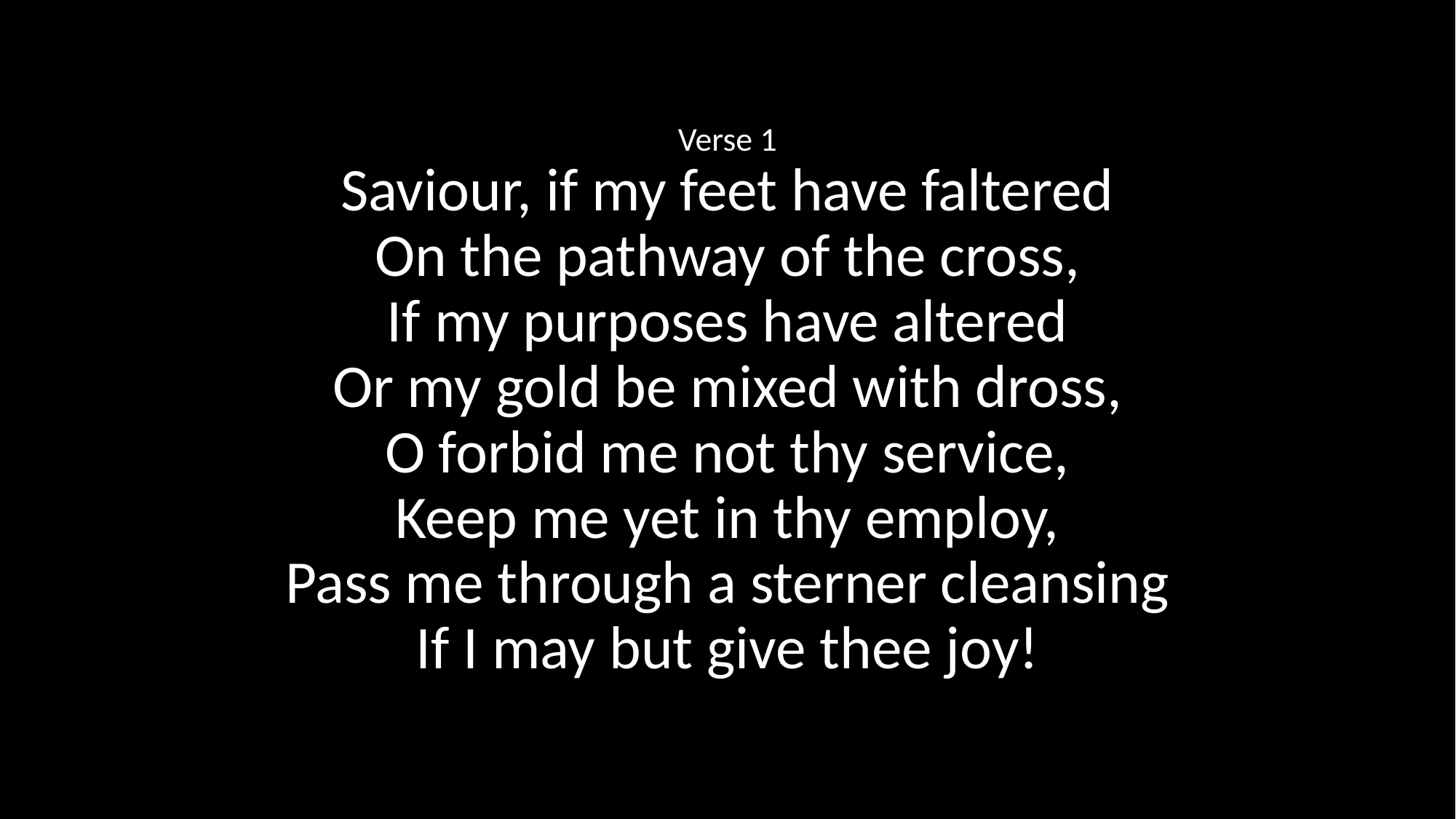

Verse 1
Saviour, if my feet have faltered
On the pathway of the cross,
If my purposes have altered
Or my gold be mixed with dross,
O forbid me not thy service,
Keep me yet in thy employ,
Pass me through a sterner cleansing
If I may but give thee joy!